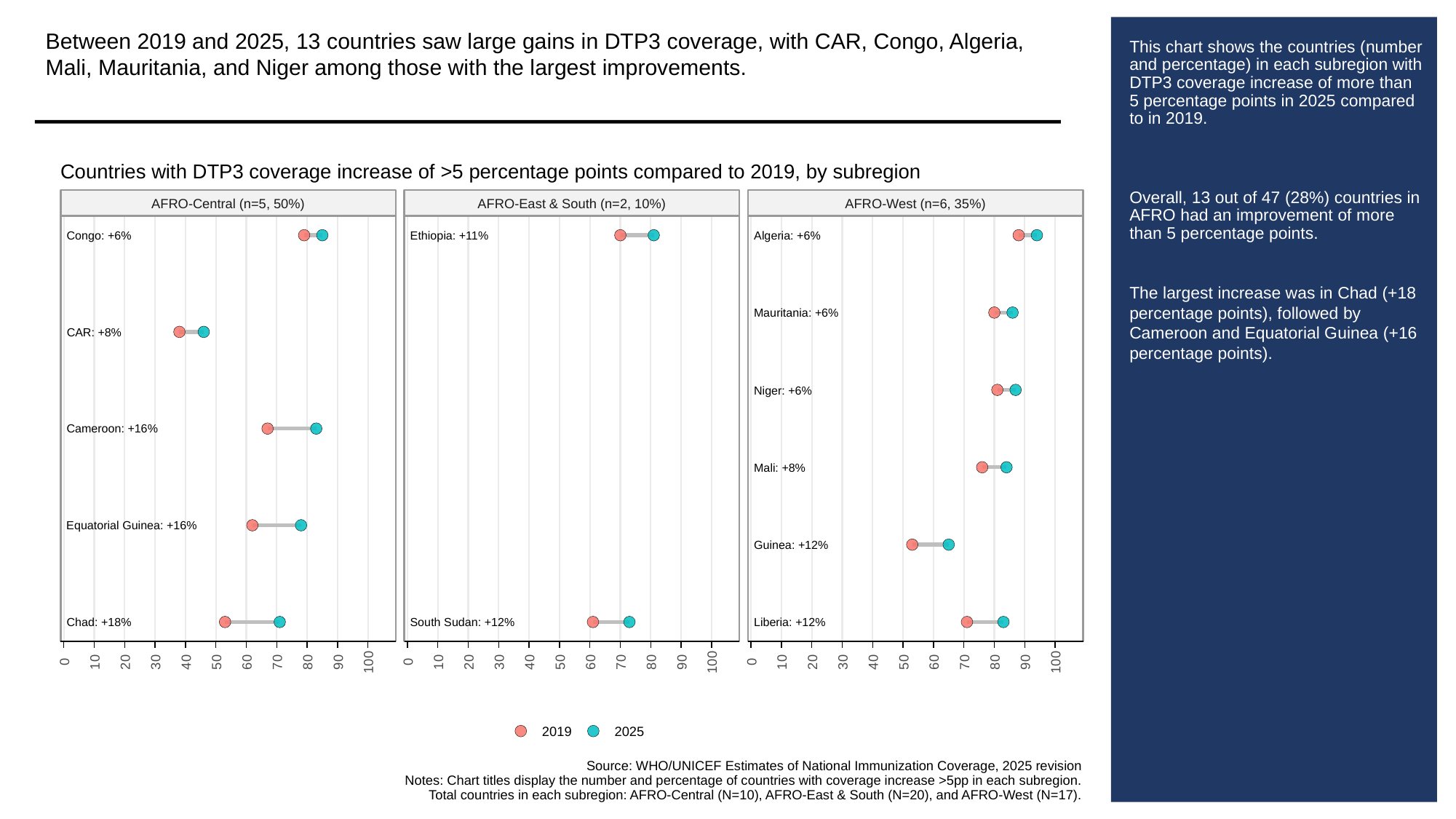

Between 2019 and 2025, 13 countries saw large gains in DTP3 coverage, with CAR, Congo, Algeria, Mali, Mauritania, and Niger among those with the largest improvements.
# This chart shows the countries (number and percentage) in each subregion with DTP3 coverage increase of more than 5 percentage points in 2025 compared to in 2019.

Overall, 13 out of 47 (28%) countries in AFRO had an improvement of more than 5 percentage points.

The largest increase was in Chad (+18 percentage points), followed by Cameroon and Equatorial Guinea (+16 percentage points).

Countries with DTP3 coverage increase of >5 percentage points compared to 2019, by subregion

AFRO-Central (n=5, 50%)
AFRO-East & South (n=2, 10%)
AFRO-West (n=6, 35%)

Congo: +6%
Ethiopia: +11%
Algeria: +6%

Mauritania: +6%

CAR: +8%

Niger: +6%

Cameroon: +16%

Mali: +8%

Equatorial Guinea: +16%

Guinea: +12%

Chad: +18%
South Sudan: +12%
Liberia: +12%

0
10
20
30
40
50
60
70
80
90
100
0
10
20
30
40
50
60
70
80
90
100
0
10
20
30
40
50
60
70
80
90
100

2019
2025
Source: WHO/UNICEF Estimates of National Immunization Coverage, 2025 revision
Notes: Chart titles display the number and percentage of countries with coverage increase >5pp in each subregion.
Total countries in each subregion: AFRO-Central (N=10), AFRO-East & South (N=20), and AFRO-West (N=17).